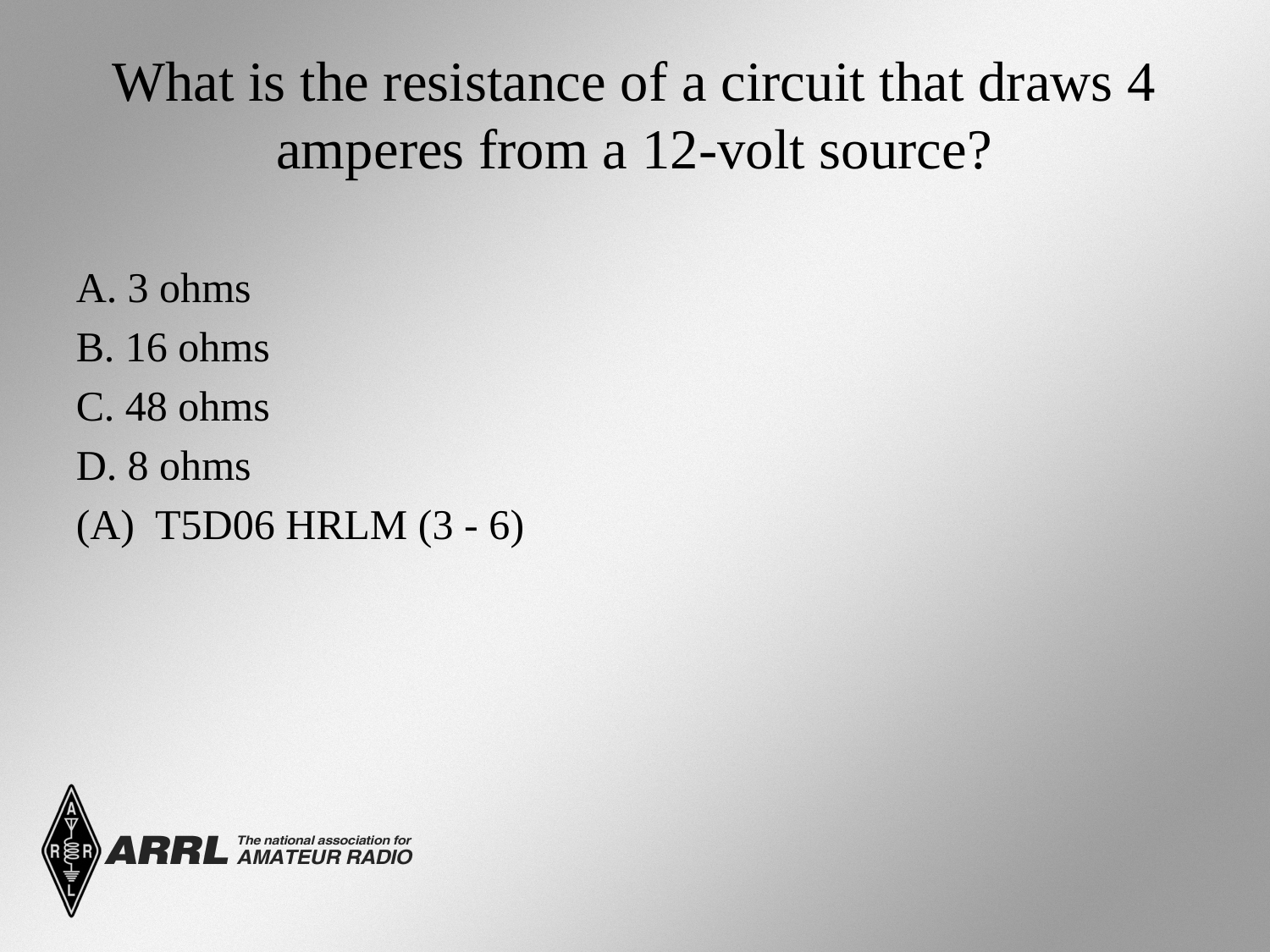

# What is the resistance of a circuit that draws 4 amperes from a 12-volt source?
A. 3 ohms
B. 16 ohms
C. 48 ohms
D. 8 ohms
(A)  T5D06 HRLM (3 - 6)